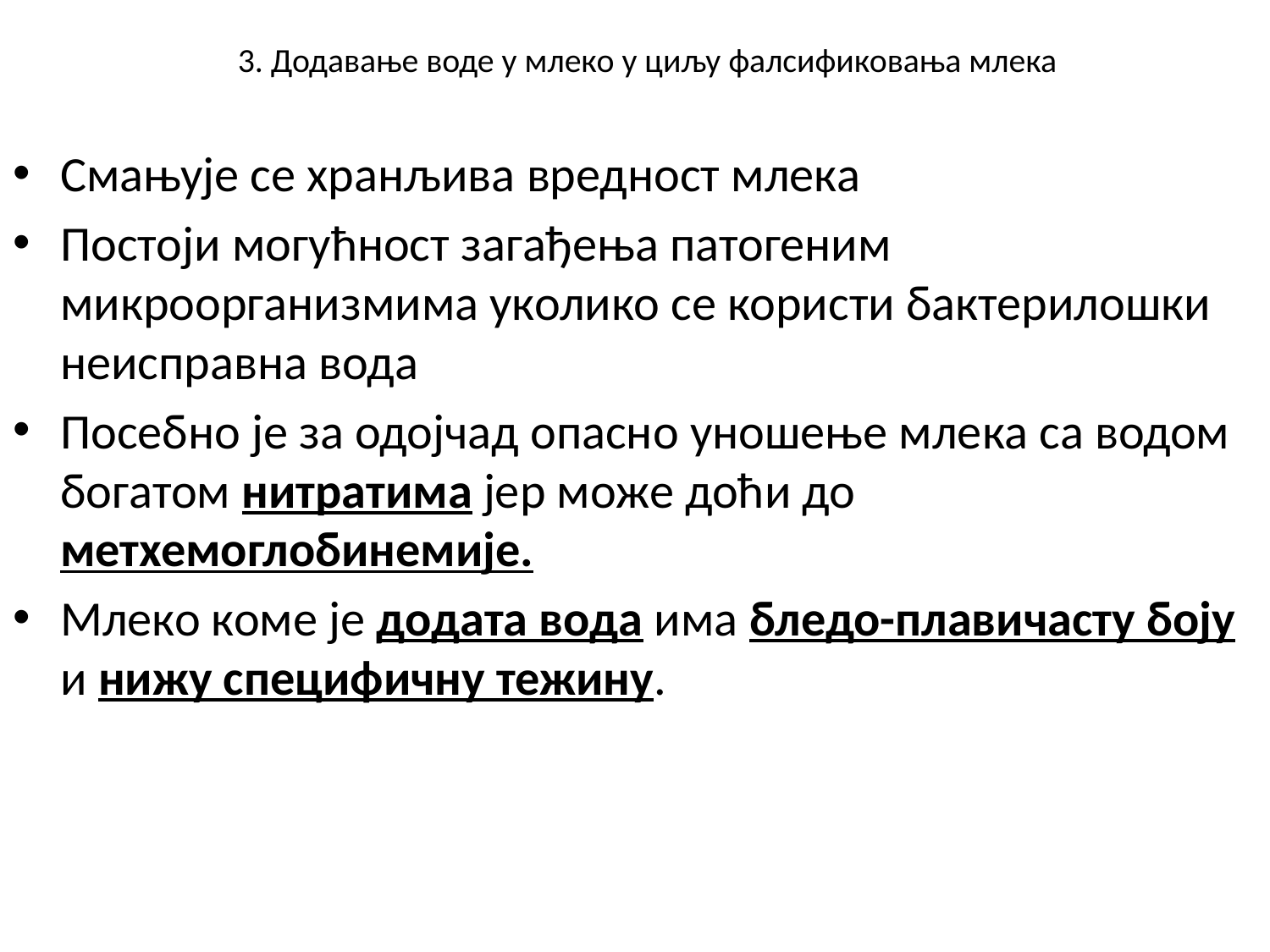

# 3. Додавање воде у млеко у циљу фалсификовања млека
Смањује се хранљива вредност млека
Постоји могућност загађења патогеним микроорганизмима уколико се користи бактерилошки неисправна вода
Посебно је за одојчад опасно уношење млека са водом богатом нитратима јер може доћи до метхемоглобинемије.
Млеко коме је додата вода има бледо-плавичасту боју и нижу специфичну тежину.